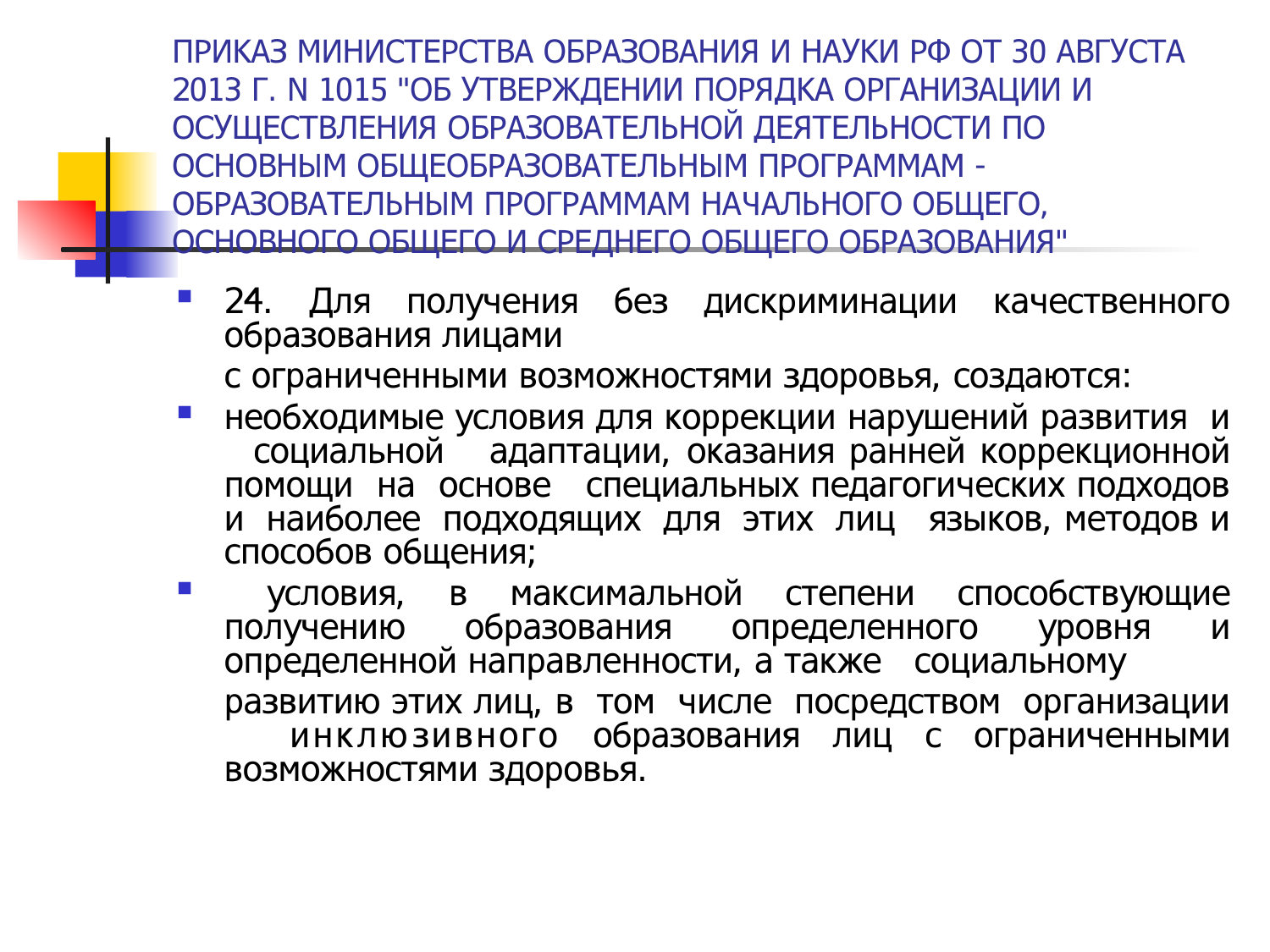

# ПРИКАЗ МИНИСТЕРСТВА ОБРАЗОВАНИЯ И НАУКИ РФ ОТ 30 АВГУСТА 2013 Г. N 1015 "ОБ УТВЕРЖДЕНИИ ПОРЯДКА ОРГАНИЗАЦИИ И ОСУЩЕСТВЛЕНИЯ ОБРАЗОВАТЕЛЬНОЙ ДЕЯТЕЛЬНОСТИ ПО ОСНОВНЫМ ОБЩЕОБРАЗОВАТЕЛЬНЫМ ПРОГРАММАМ - ОБРАЗОВАТЕЛЬНЫМ ПРОГРАММАМ НАЧАЛЬНОГО ОБЩЕГО, ОСНОВНОГО ОБЩЕГО И СРЕДНЕГО ОБЩЕГО ОБРАЗОВАНИЯ"
24. Для получения без дискриминации качественного образования лицами
	с ограниченными возможностями здоровья, создаются:
необходимые условия для коррекции нарушений развития  и   социальной 	адаптации, оказания ранней коррекционной помощи  на  основе   специальных педагогических подходов и  наиболее  подходящих  для  этих  лиц   языков, методов и способов общения;
 условия, в максимальной степени способствующие получению образования определенного уровня и определенной направленности, а также   социальному
	развитию этих лиц, в  том  числе  посредством  организации   инклюзивного образования лиц с ограниченными возможностями здоровья.